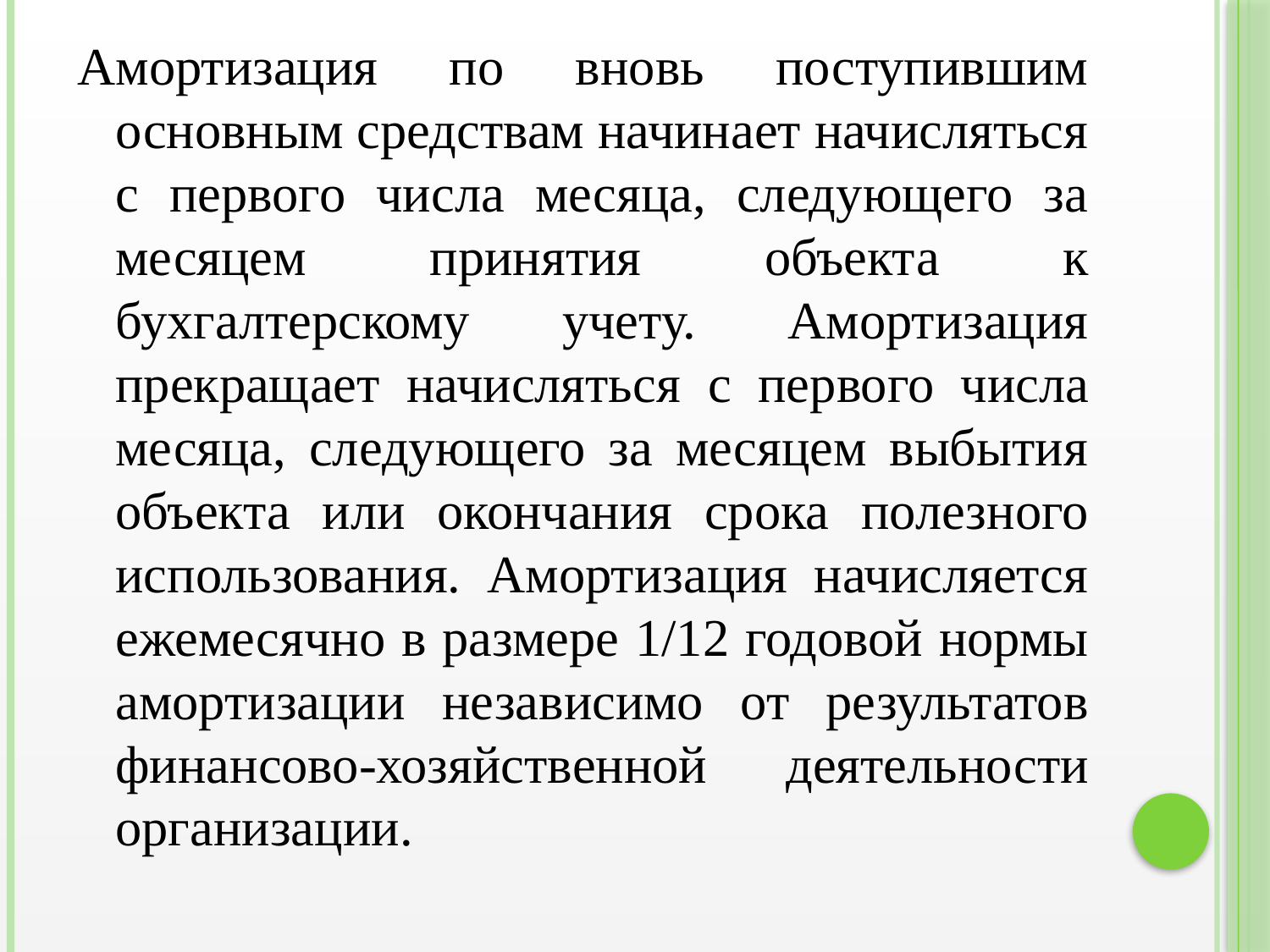

Амортизация по вновь поступившим основным средствам начинает начисляться с первого числа месяца, следующего за месяцем принятия объекта к бухгалтерскому учету. Амортизация прекращает начисляться c первого числа месяца, следующего за месяцем выбытия объекта или окончания срока полезного использования. Амортизация начисляется ежемесячно в размере 1/12 годовой нормы амортизации независимо от результатов финансово-хозяйственной деятельности организации.